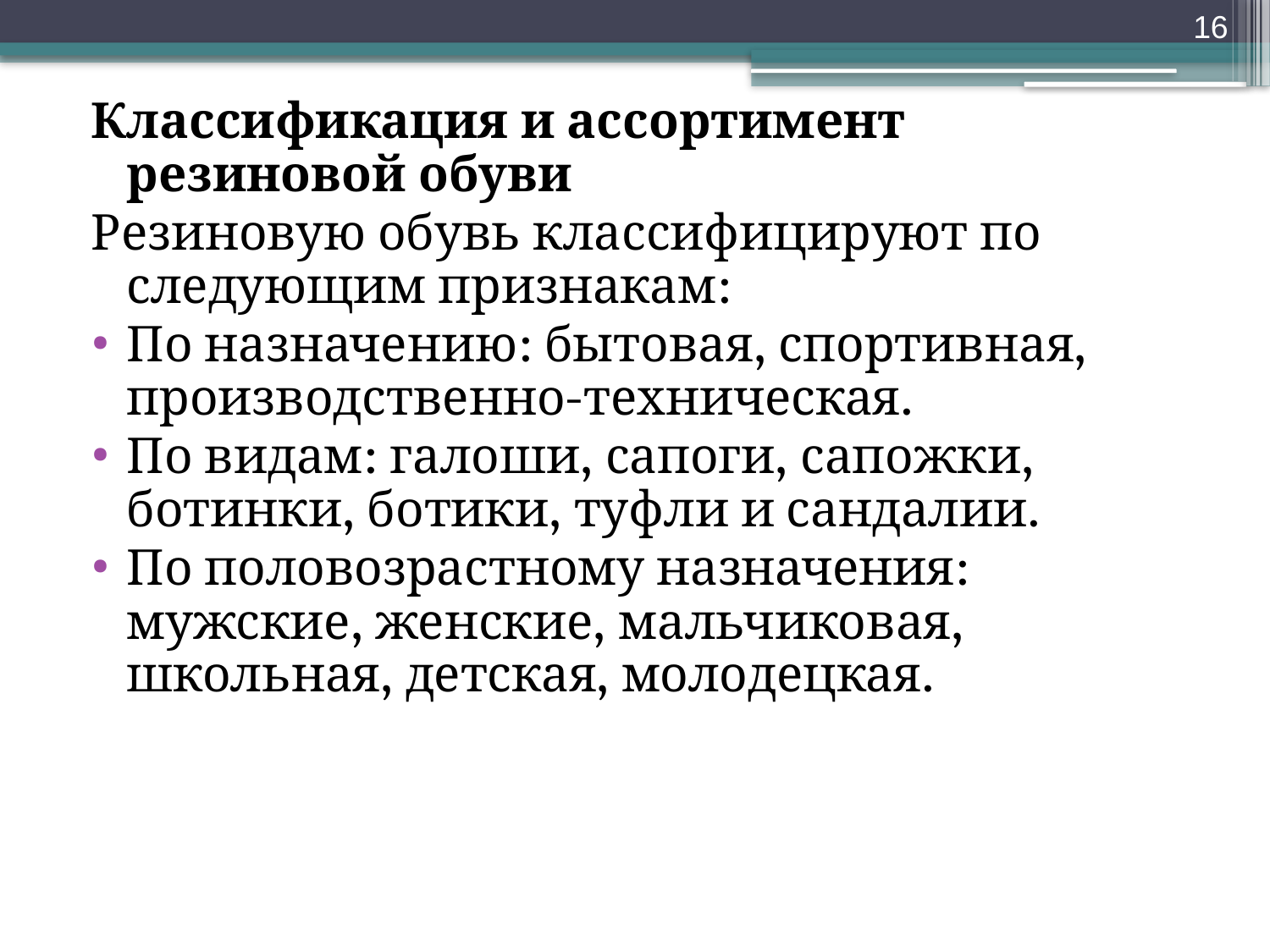

16
Классификация и ассортимент резиновой обуви
Резиновую обувь классифицируют по следующим признакам:
По назначению: бытовая, спортивная, производственно-техническая.
По видам: галоши, сапоги, сапожки, ботинки, ботики, туфли и сандалии.
По половозрастному назначения: мужские, женские, мальчиковая, школьная, детская, молодецкая.